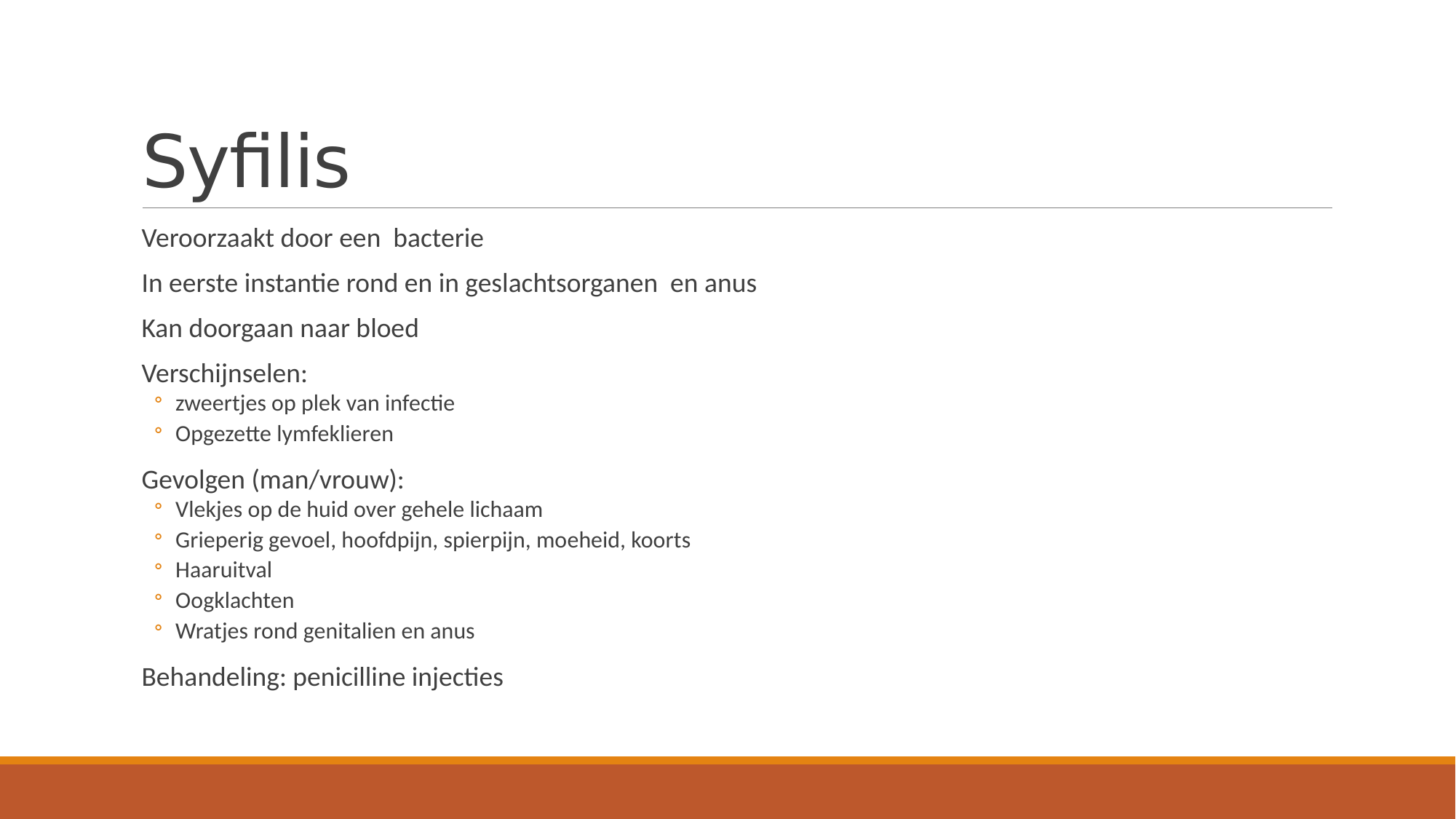

# Syfilis
Veroorzaakt door een  bacterie
In eerste instantie rond en in geslachtsorganen  en anus
Kan doorgaan naar bloed
Verschijnselen:
zweertjes op plek van infectie
Opgezette lymfeklieren
Gevolgen (man/vrouw):
Vlekjes op de huid over gehele lichaam
Grieperig gevoel, hoofdpijn, spierpijn, moeheid, koorts
Haaruitval
Oogklachten
Wratjes rond genitalien en anus
Behandeling: penicilline injecties